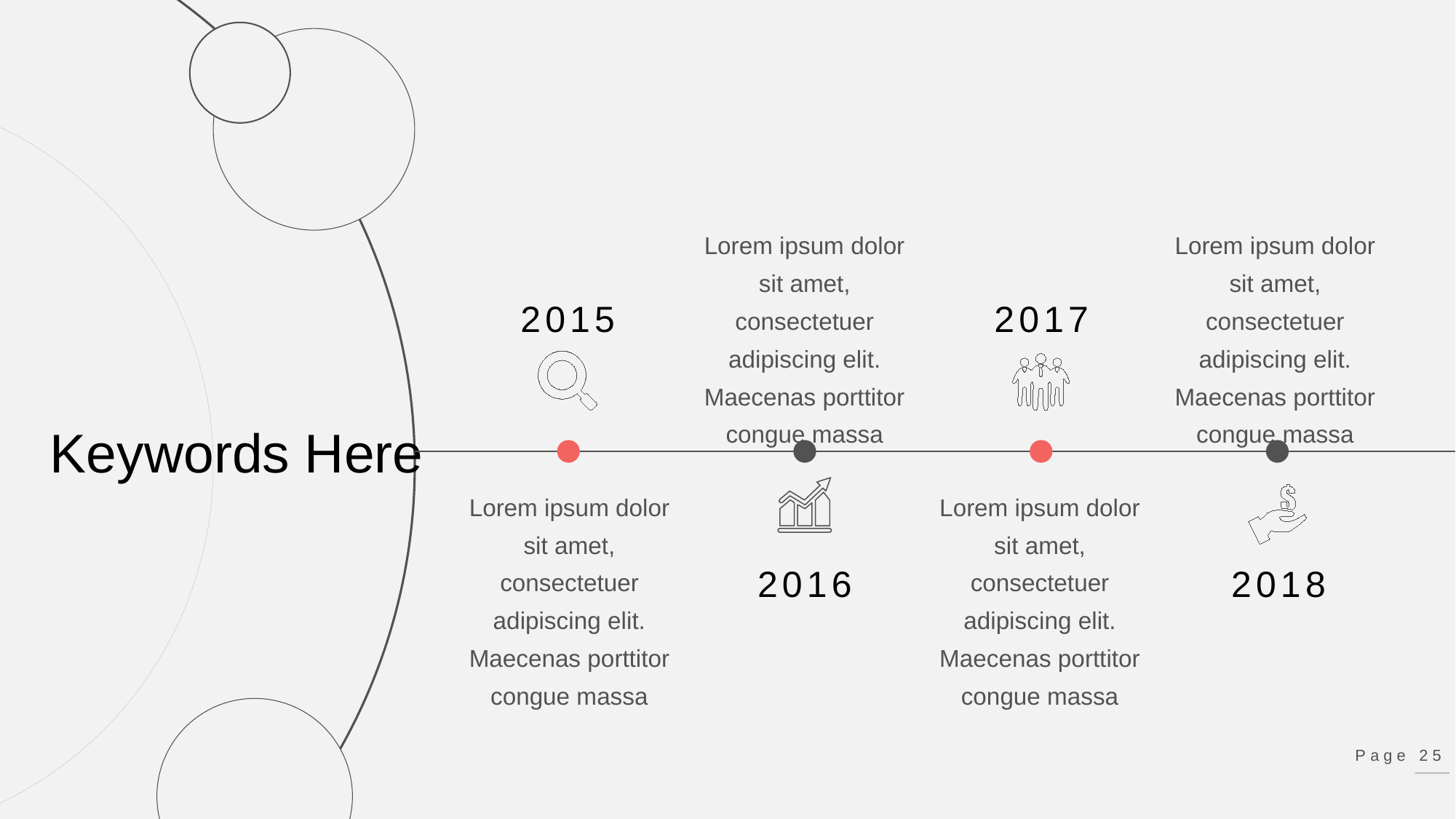

Lorem ipsum dolor sit amet, consectetuer adipiscing elit. Maecenas porttitor congue massa
Lorem ipsum dolor sit amet, consectetuer adipiscing elit. Maecenas porttitor congue massa
2015
2017

Keywords Here

Lorem ipsum dolor sit amet, consectetuer adipiscing elit. Maecenas porttitor congue massa
Lorem ipsum dolor sit amet, consectetuer adipiscing elit. Maecenas porttitor congue massa

2016
2018

Page 25